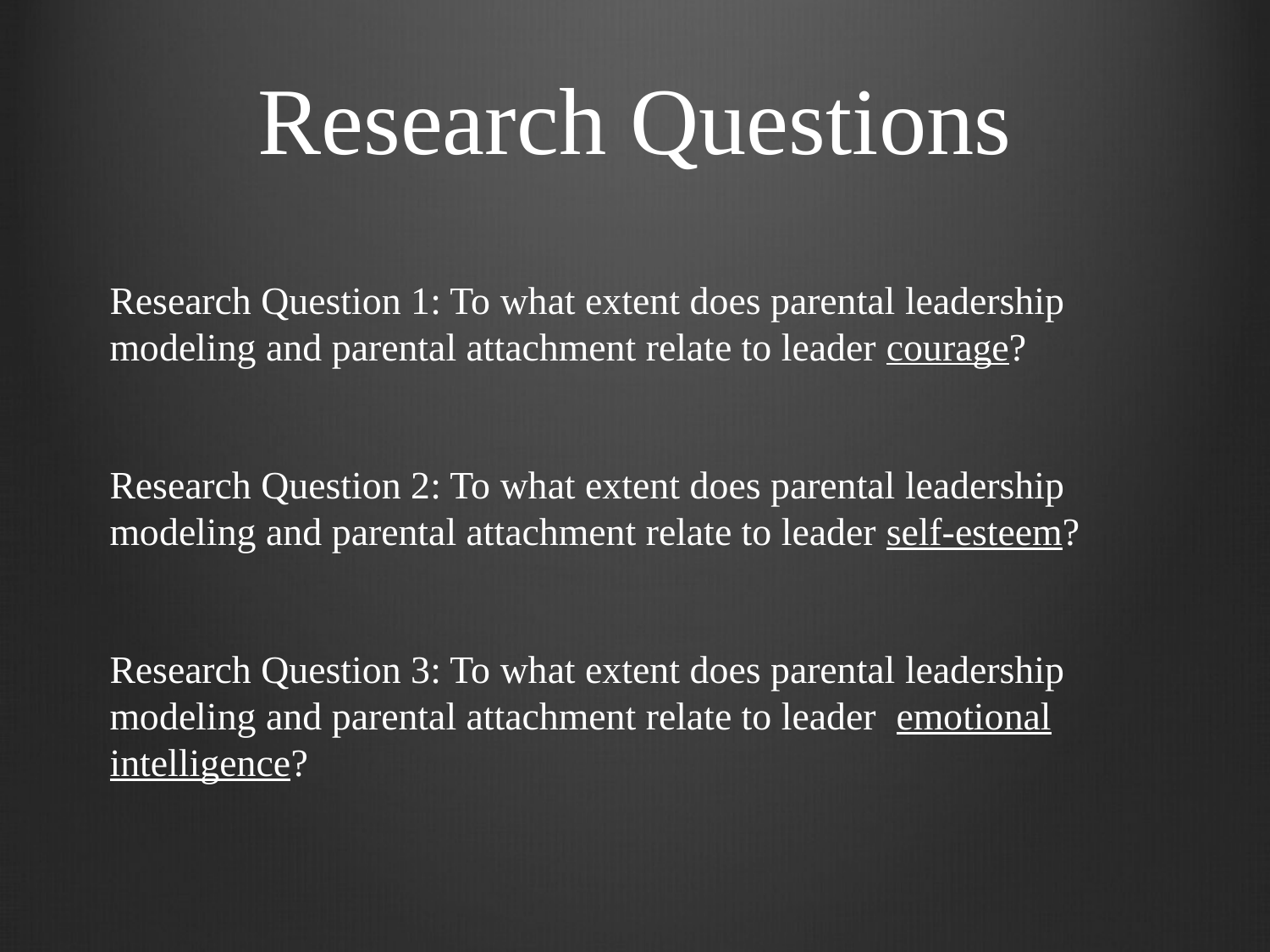

# Research Questions
Research Question 1: To what extent does parental leadership modeling and parental attachment relate to leader courage?

Research Question 2: To what extent does parental leadership modeling and parental attachment relate to leader self-esteem?

Research Question 3: To what extent does parental leadership modeling and parental attachment relate to leader  emotional intelligence?